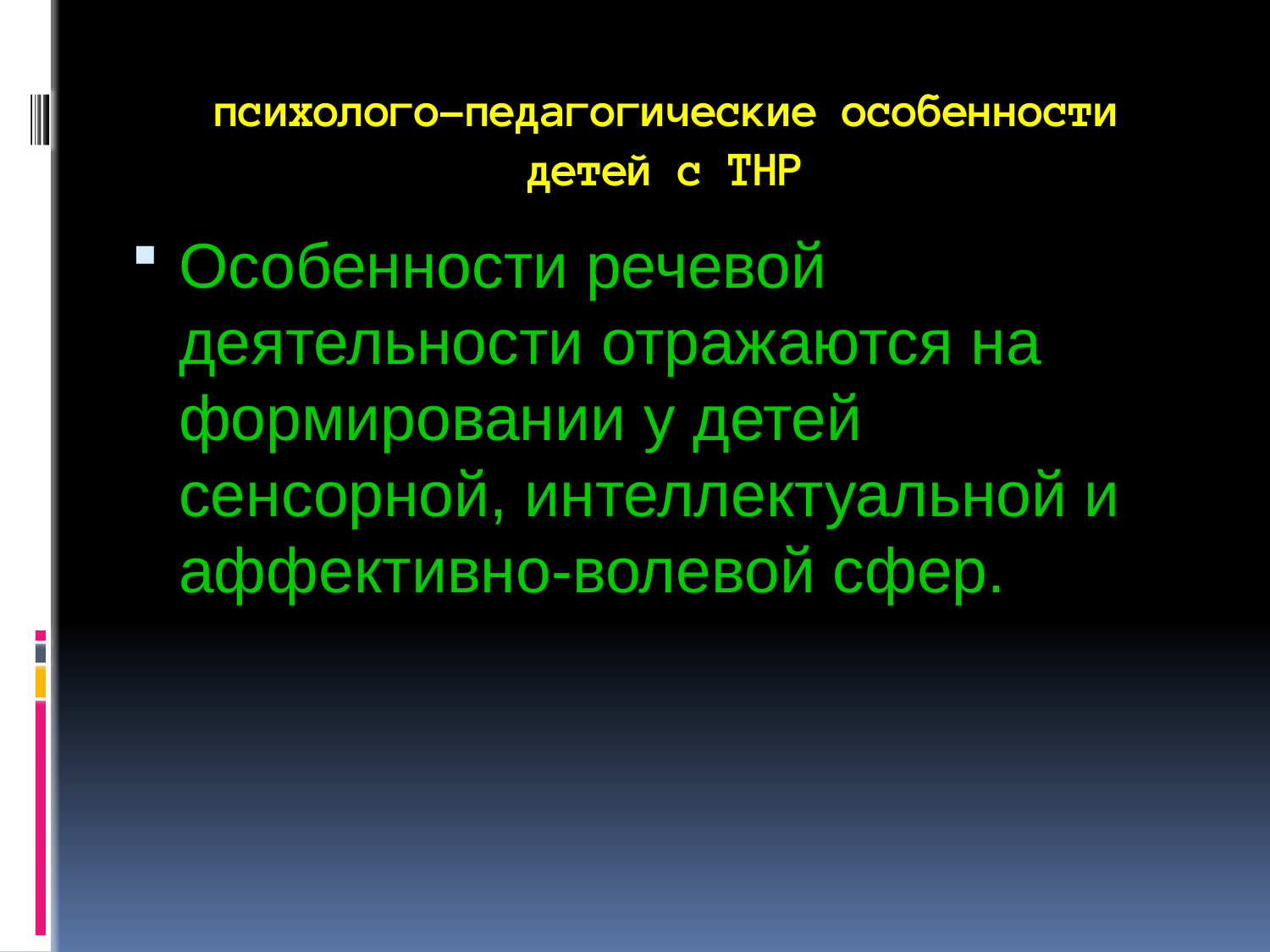

# психолого-педагогические особенности детей с ТНР
Особенности речевой  деятельности отражаются на формировании у детей  сенсорной, интеллектуальной и аффективно-волевой сфер.